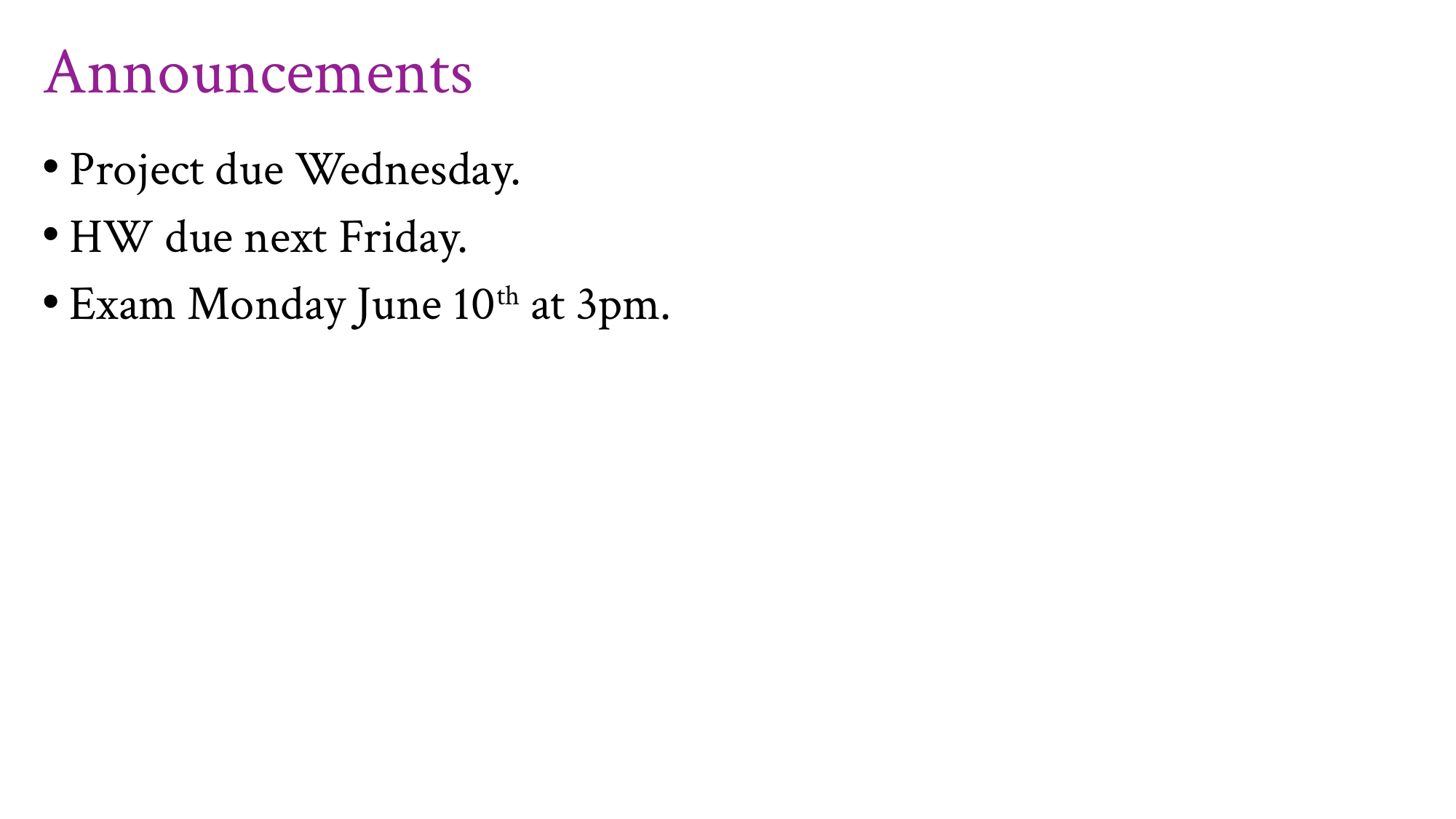

# Announcements
Project due Wednesday.
HW due next Friday.
Exam Monday June 10th at 3pm.